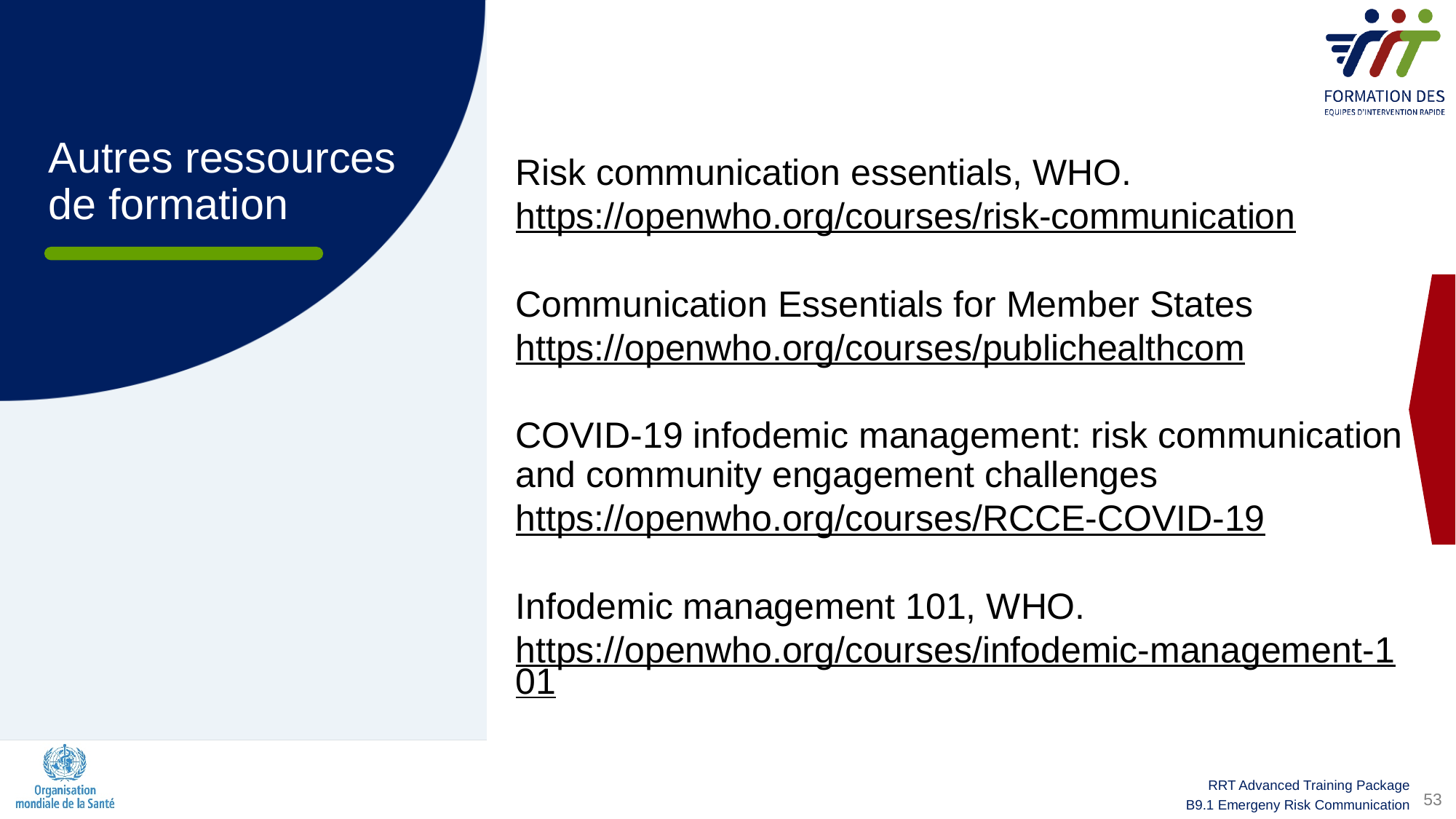

Risk communication essentials, WHO.
https://openwho.org/courses/risk-communication

Communication Essentials for Member States
https://openwho.org/courses/publichealthcom

COVID-19 infodemic management: risk communication and community engagement challenges
https://openwho.org/courses/RCCE-COVID-19

Infodemic management 101, WHO.
https://openwho.org/courses/infodemic-management-101
# Autres ressources de formation